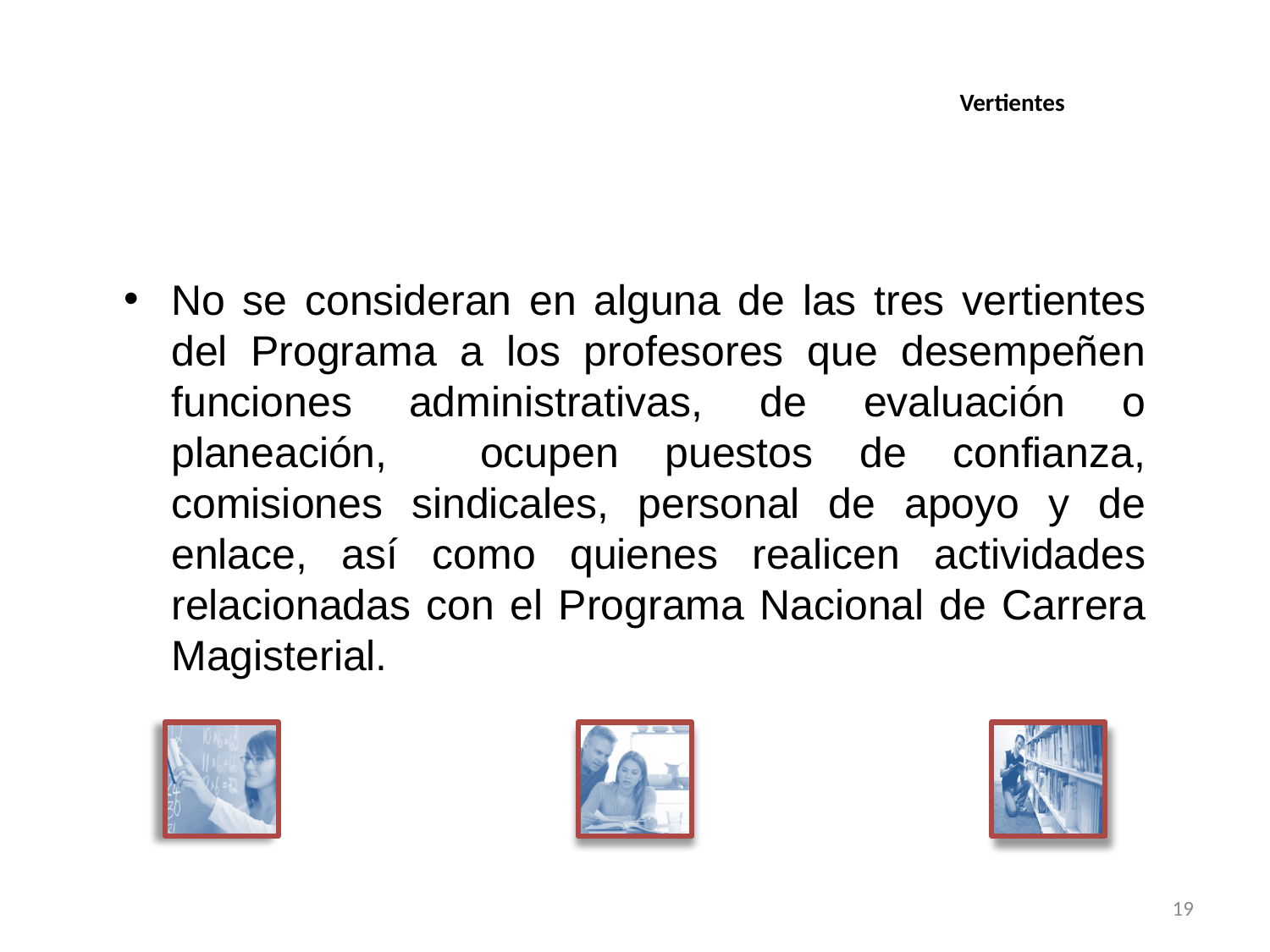

Vertientes
No se consideran en alguna de las tres vertientes del Programa a los profesores que desempeñen funciones administrativas, de evaluación o planeación,  ocupen puestos de confianza, comisiones sindicales, personal de apoyo y de enlace, así como quienes realicen actividades relacionadas con el Programa Nacional de Carrera Magisterial.

19